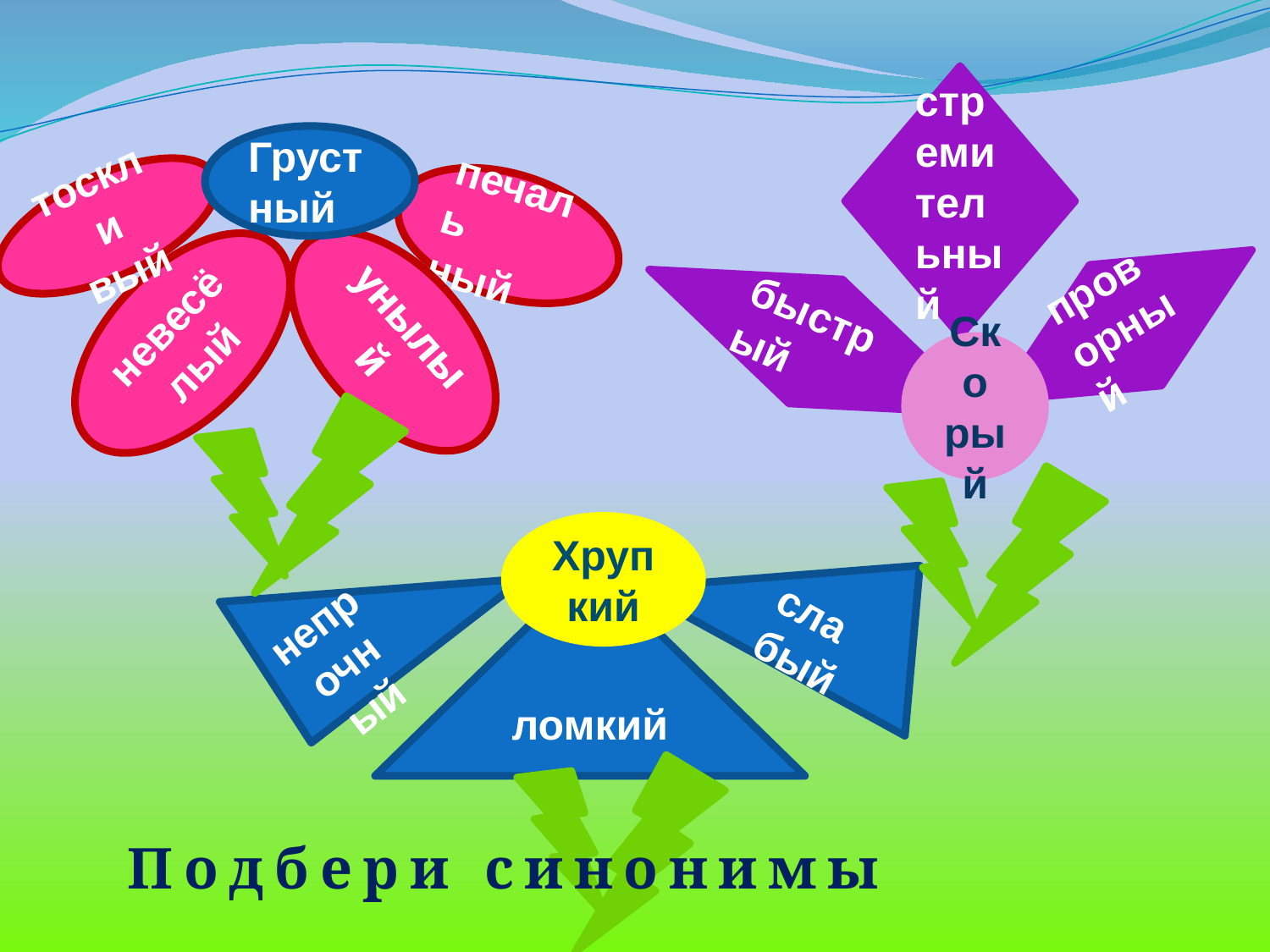

стреми
тельный
Груст
ный
печаль
ный
тоскли
вый

проворный
унылый
невесёлый
быстрый
Ско
рый

непрочный
сла
бый
Хруп
кий
ломкий

Подбери синонимы